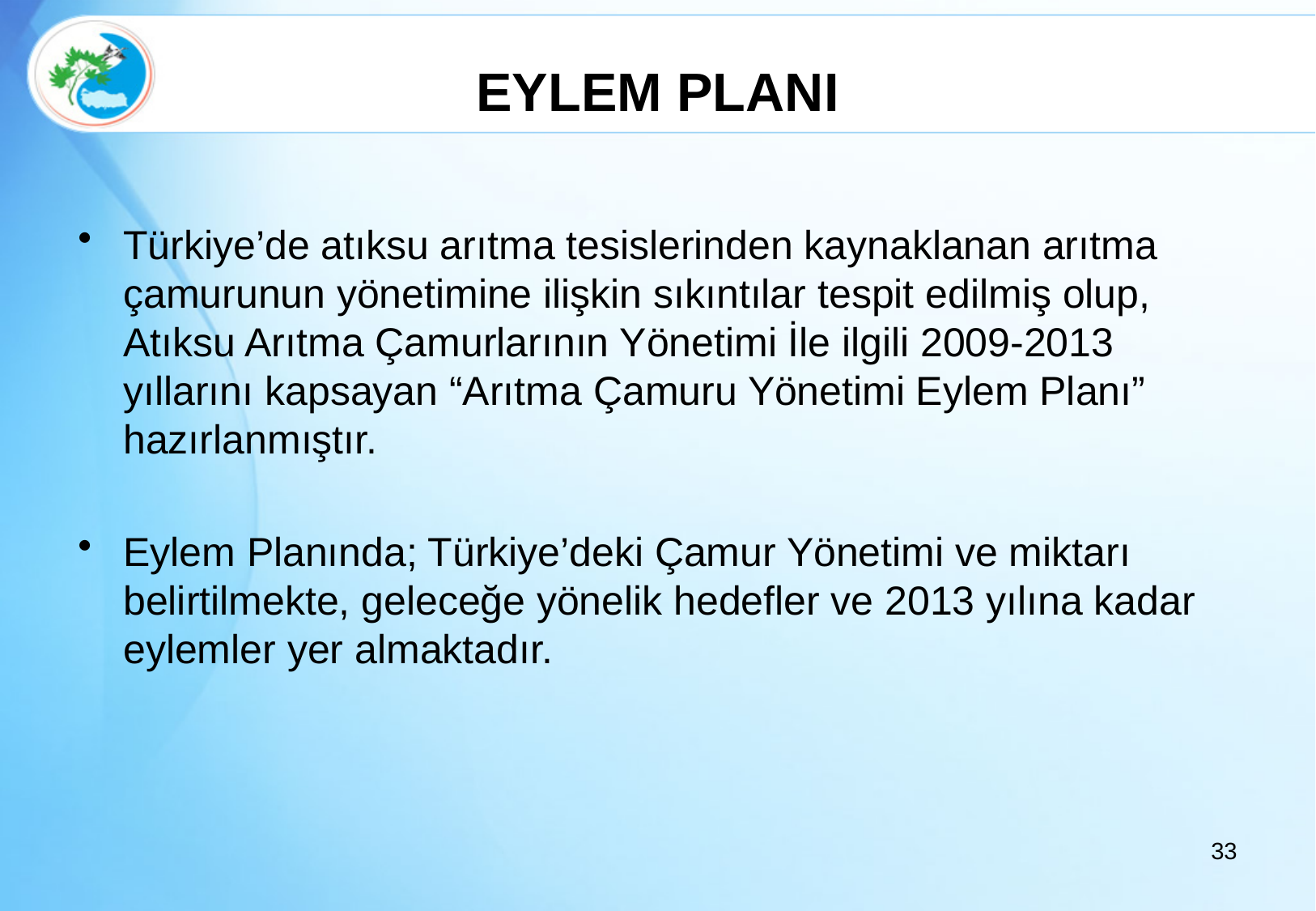

# EYLEM PLANI
Türkiye’de atıksu arıtma tesislerinden kaynaklanan arıtma çamurunun yönetimine ilişkin sıkıntılar tespit edilmiş olup, Atıksu Arıtma Çamurlarının Yönetimi İle ilgili 2009-2013 yıllarını kapsayan “Arıtma Çamuru Yönetimi Eylem Planı” hazırlanmıştır.

Eylem Planında; Türkiye’deki Çamur Yönetimi ve miktarı belirtilmekte, geleceğe yönelik hedefler ve 2013 yılına kadar eylemler yer almaktadır.

33